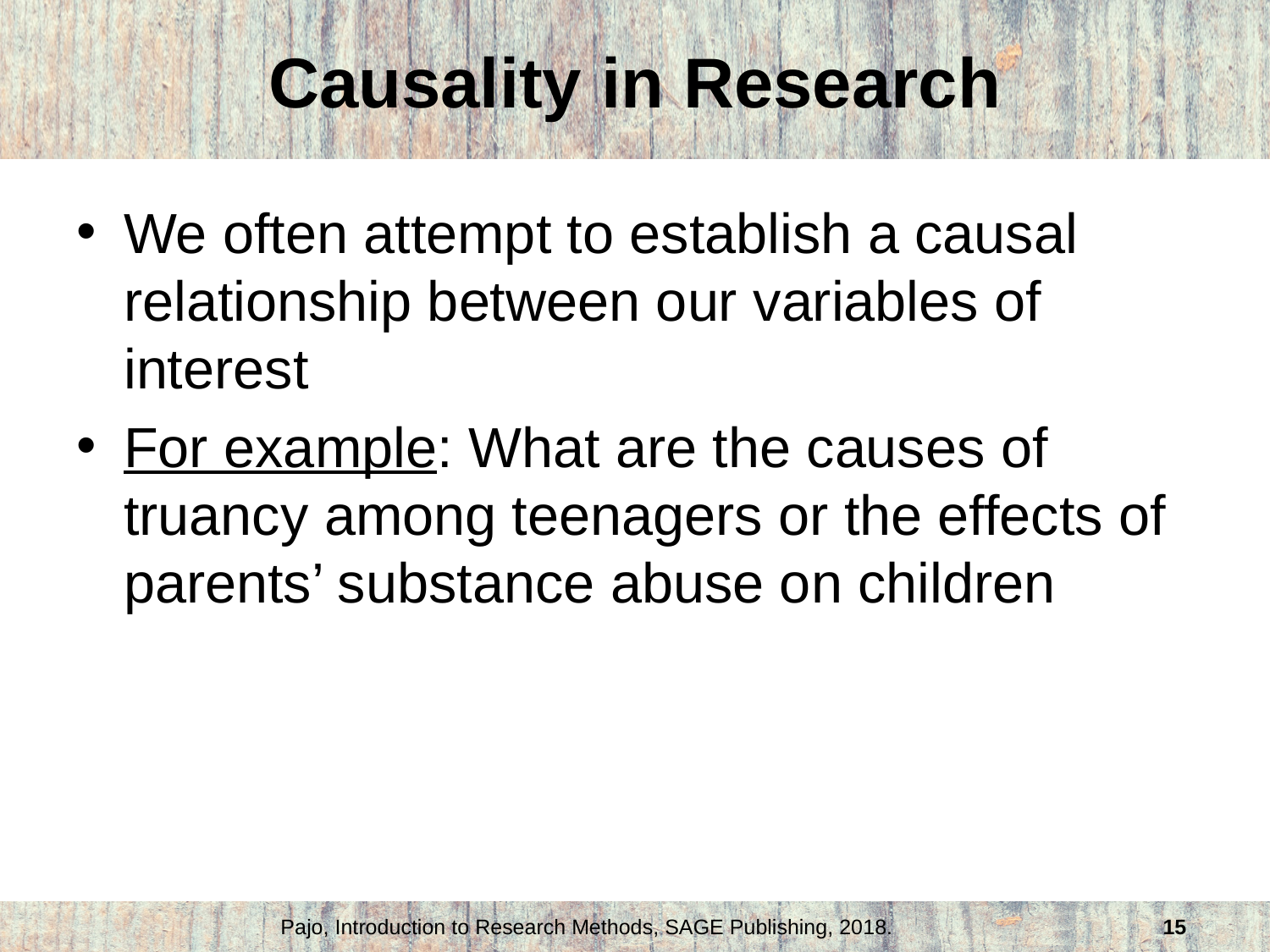

# Causality in Research
We often attempt to establish a causal relationship between our variables of interest
For example: What are the causes of truancy among teenagers or the effects of parents’ substance abuse on children
Pajo, Introduction to Research Methods, SAGE Publishing, 2018.
15